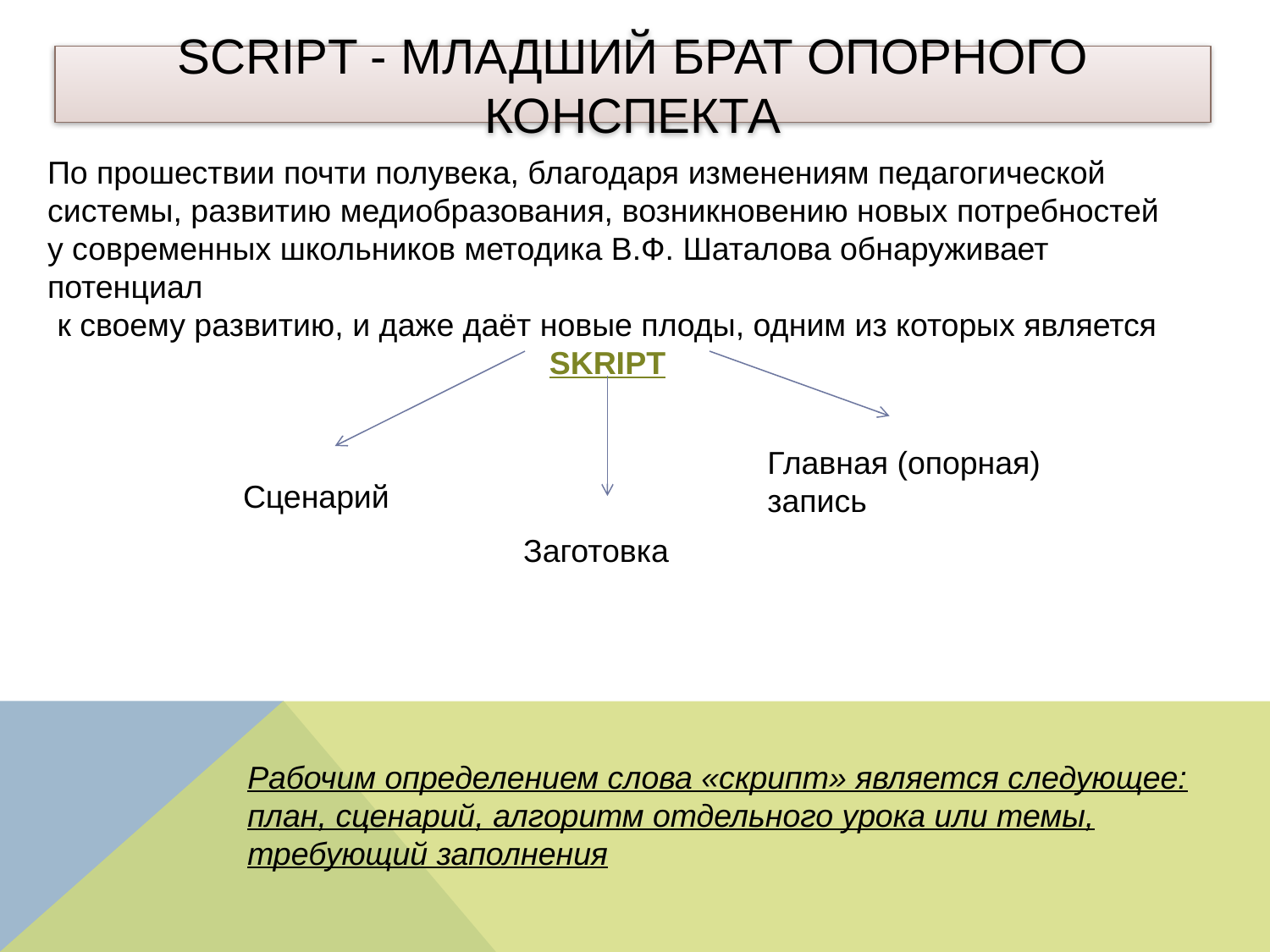

# Script - Младший брат опорного конспекта
По прошествии почти полувека, благодаря изменениям педагогической системы, развитию медиобразования, возникновению новых потребностей у современных школьников методика В.Ф. Шаталова обнаруживает потенциал
к своему развитию, и даже даёт новые плоды, одним из которых является SKRIPT
Главная (опорная) запись
Сценарий
Заготовка
Рабочим определением слова «скрипт» является следующее: план, сценарий, алгоритм отдельного урока или темы, требующий заполнения